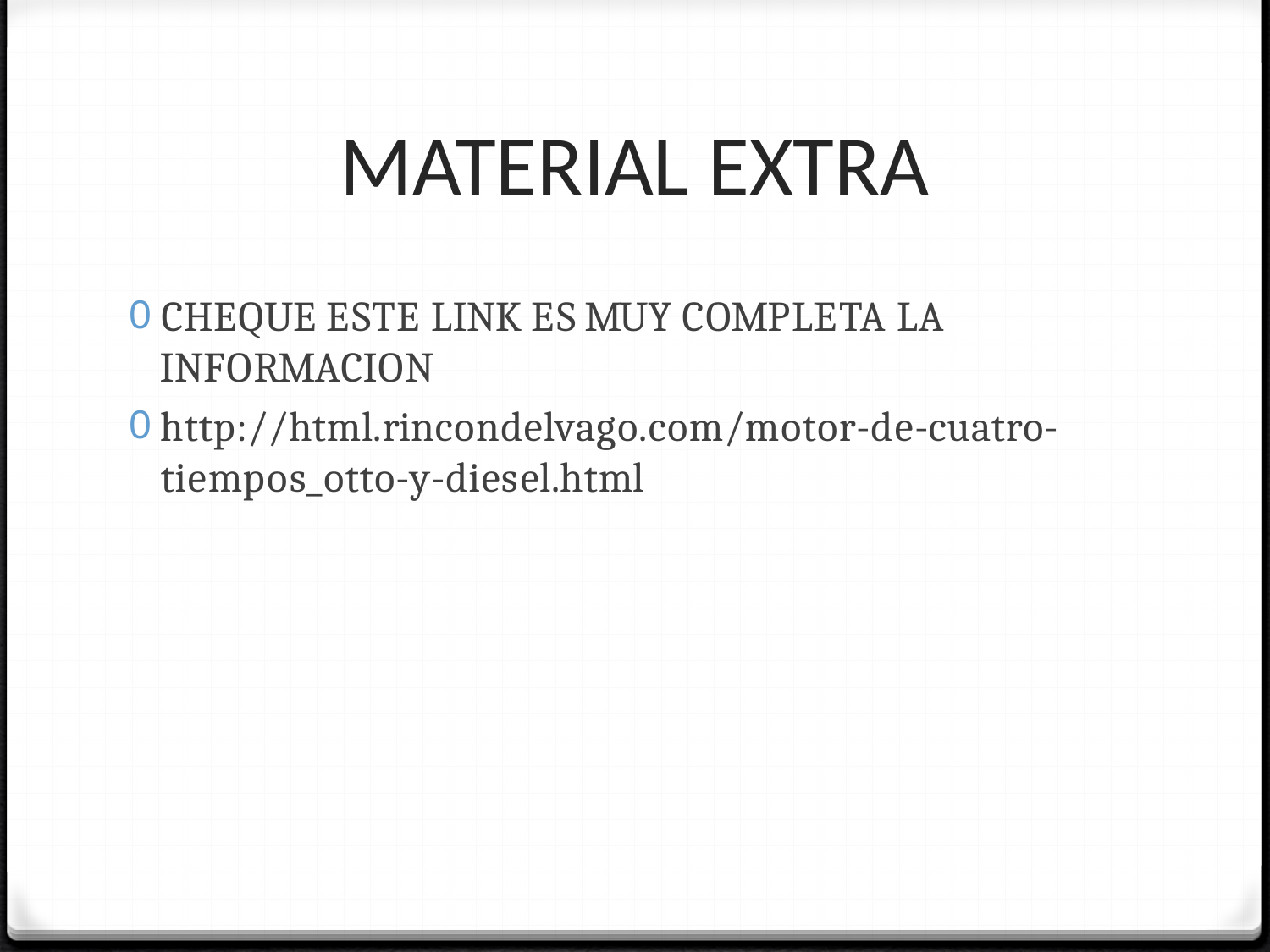

# MATERIAL EXTRA
CHEQUE ESTE LINK ES MUY COMPLETA LA INFORMACION
http://html.rincondelvago.com/motor-de-cuatro-tiempos_otto-y-diesel.html